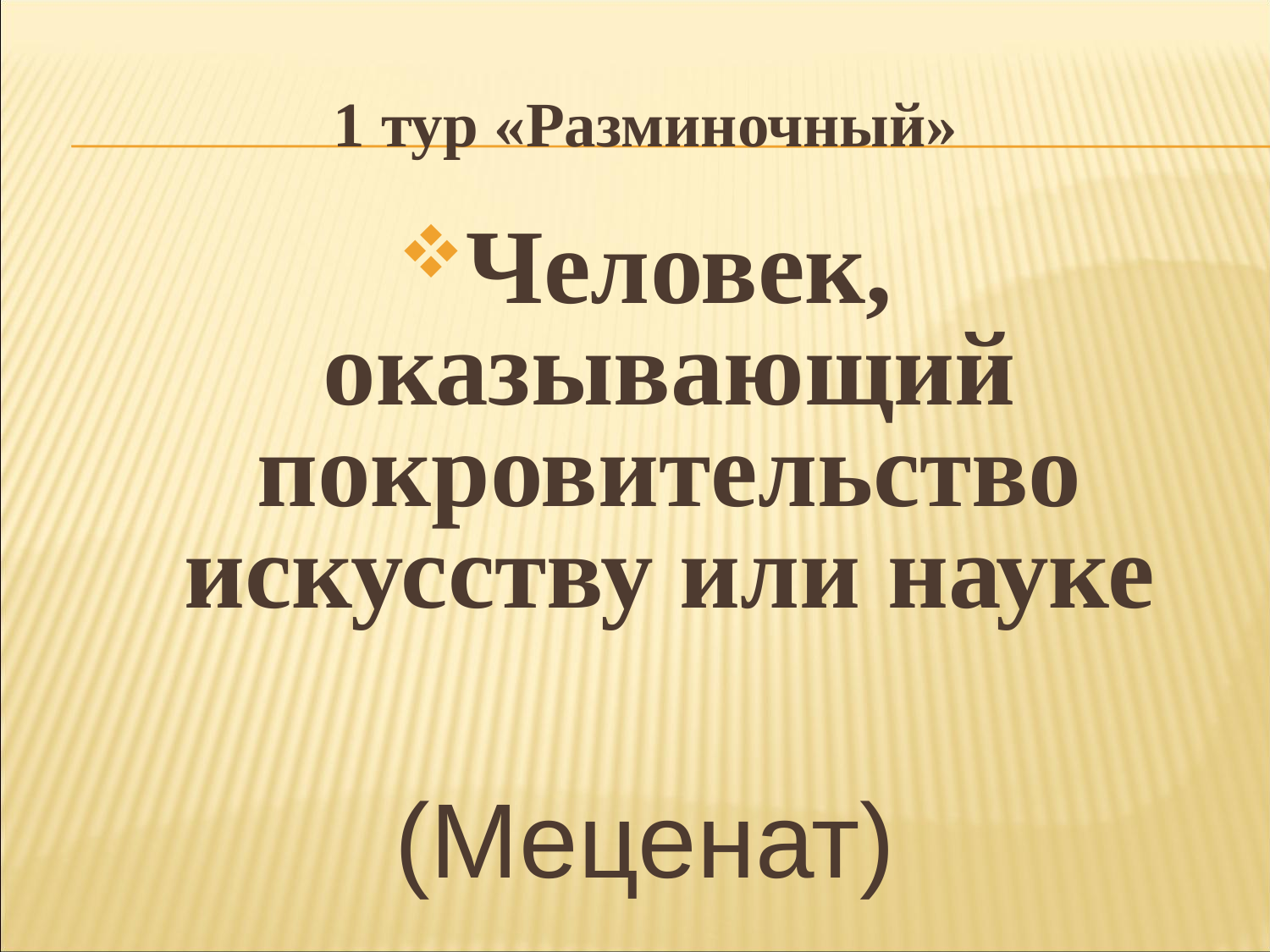

# 1 тур «Разминочный»
Человек, оказывающий покровительство искусству или науке

(Меценат)